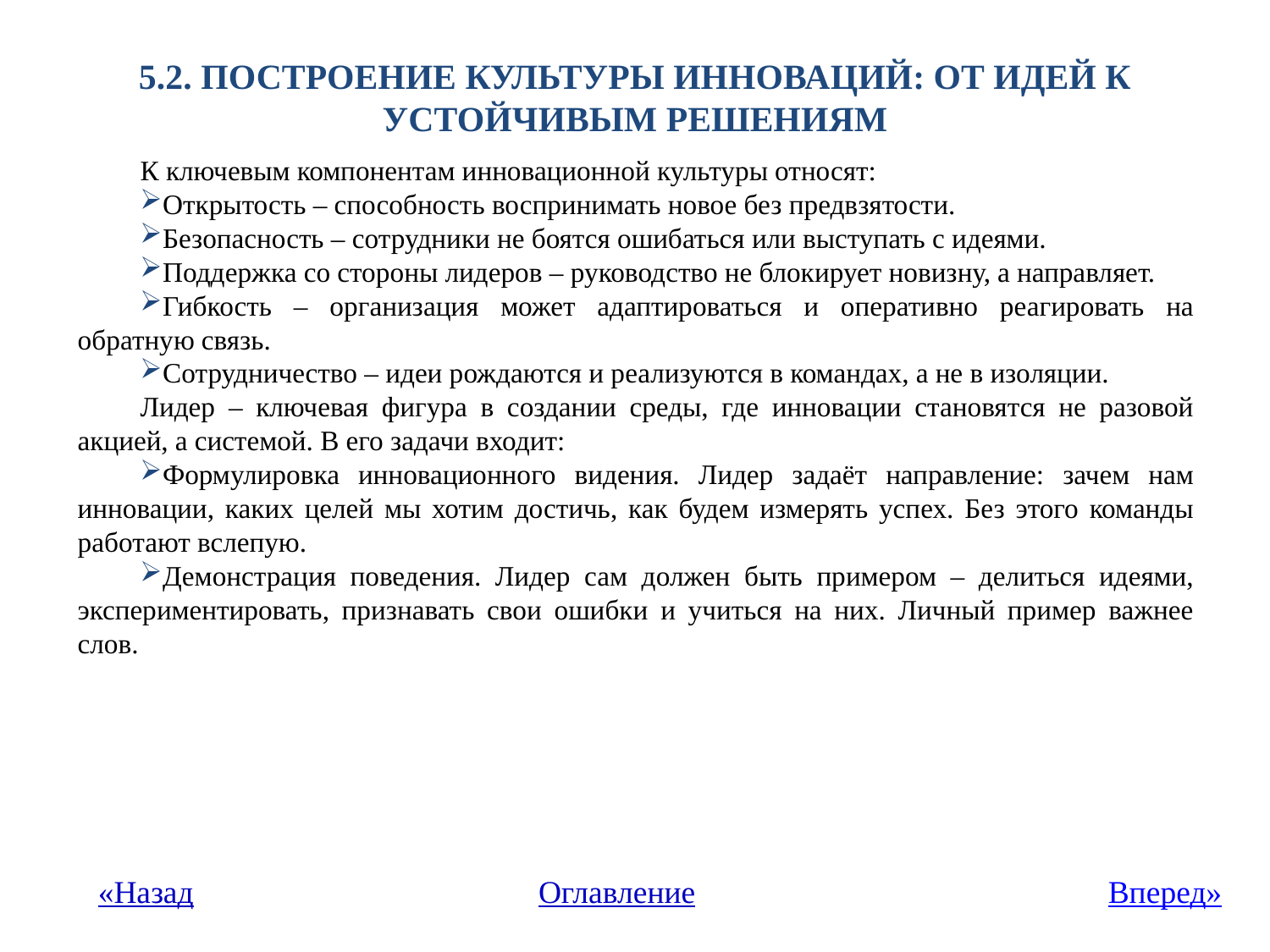

# 5.2. ПОСТРОЕНИЕ КУЛЬТУРЫ ИННОВАЦИЙ: ОТ ИДЕЙ К УСТОЙЧИВЫМ РЕШЕНИЯМ
К ключевым компонентам инновационной культуры относят:
Открытость – способность воспринимать новое без предвзятости.
Безопасность – сотрудники не боятся ошибаться или выступать с идеями.
Поддержка со стороны лидеров – руководство не блокирует новизну, а направляет.
Гибкость – организация может адаптироваться и оперативно реагировать на обратную связь.
Сотрудничество – идеи рождаются и реализуются в командах, а не в изоляции.
Лидер – ключевая фигура в создании среды, где инновации становятся не разовой акцией, а системой. В его задачи входит:
Формулировка инновационного видения. Лидер задаёт направление: зачем нам инновации, каких целей мы хотим достичь, как будем измерять успех. Без этого команды работают вслепую.
Демонстрация поведения. Лидер сам должен быть примером – делиться идеями, экспериментировать, признавать свои ошибки и учиться на них. Личный пример важнее слов.

«Назад
Оглавление
Вперед»